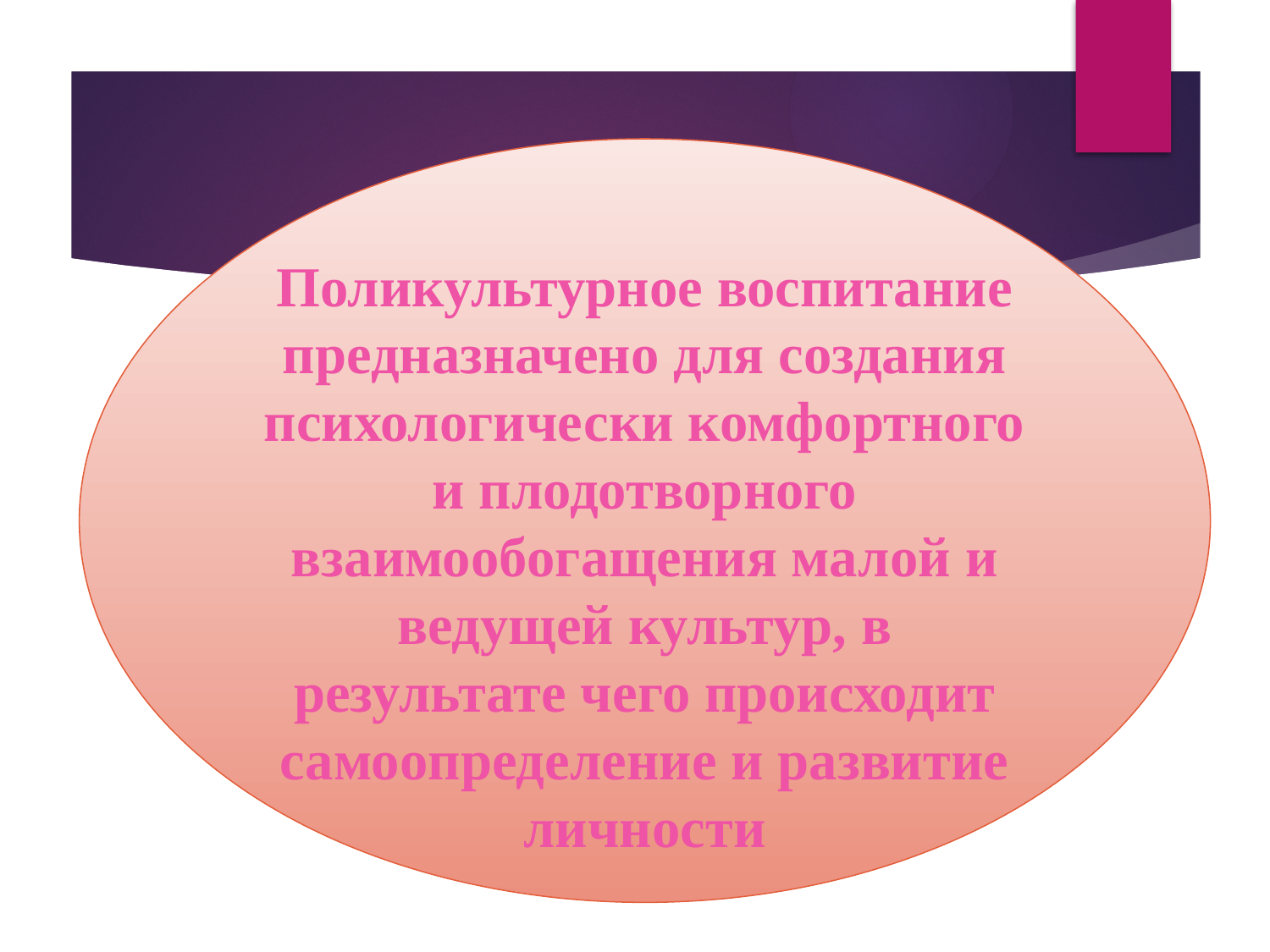

Поликультурное воспитание предназначено для создания
психологически комфортного и плодотворного взаимообогащения малой и ведущей культур, в результате чего происходит самоопределение и развитие личности